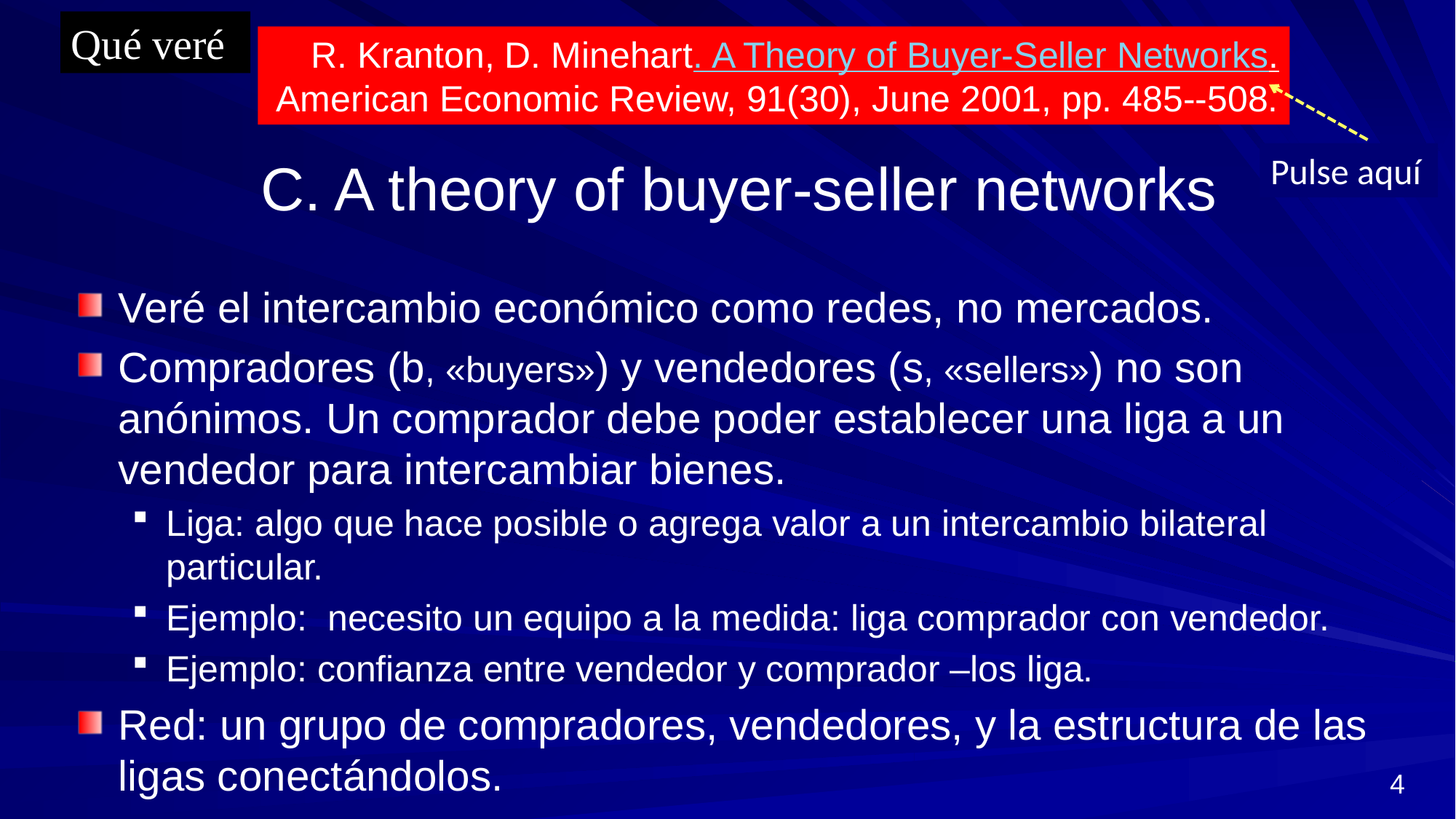

Qué veré
R. Kranton, D. Minehart. A Theory of Buyer-Seller Networks. American Economic Review, 91(30), June 2001, pp. 485--508.
# C. A theory of buyer-seller networks
Pulse aquí
Veré el intercambio económico como redes, no mercados.
Compradores (b, «buyers») y vendedores (s, «sellers») no son anónimos. Un comprador debe poder establecer una liga a un vendedor para intercambiar bienes.
Liga: algo que hace posible o agrega valor a un intercambio bilateral particular.
Ejemplo:  necesito un equipo a la medida: liga comprador con vendedor.
Ejemplo: confianza entre vendedor y comprador –los liga.
Red: un grupo de compradores, vendedores, y la estructura de las ligas conectándolos.
4